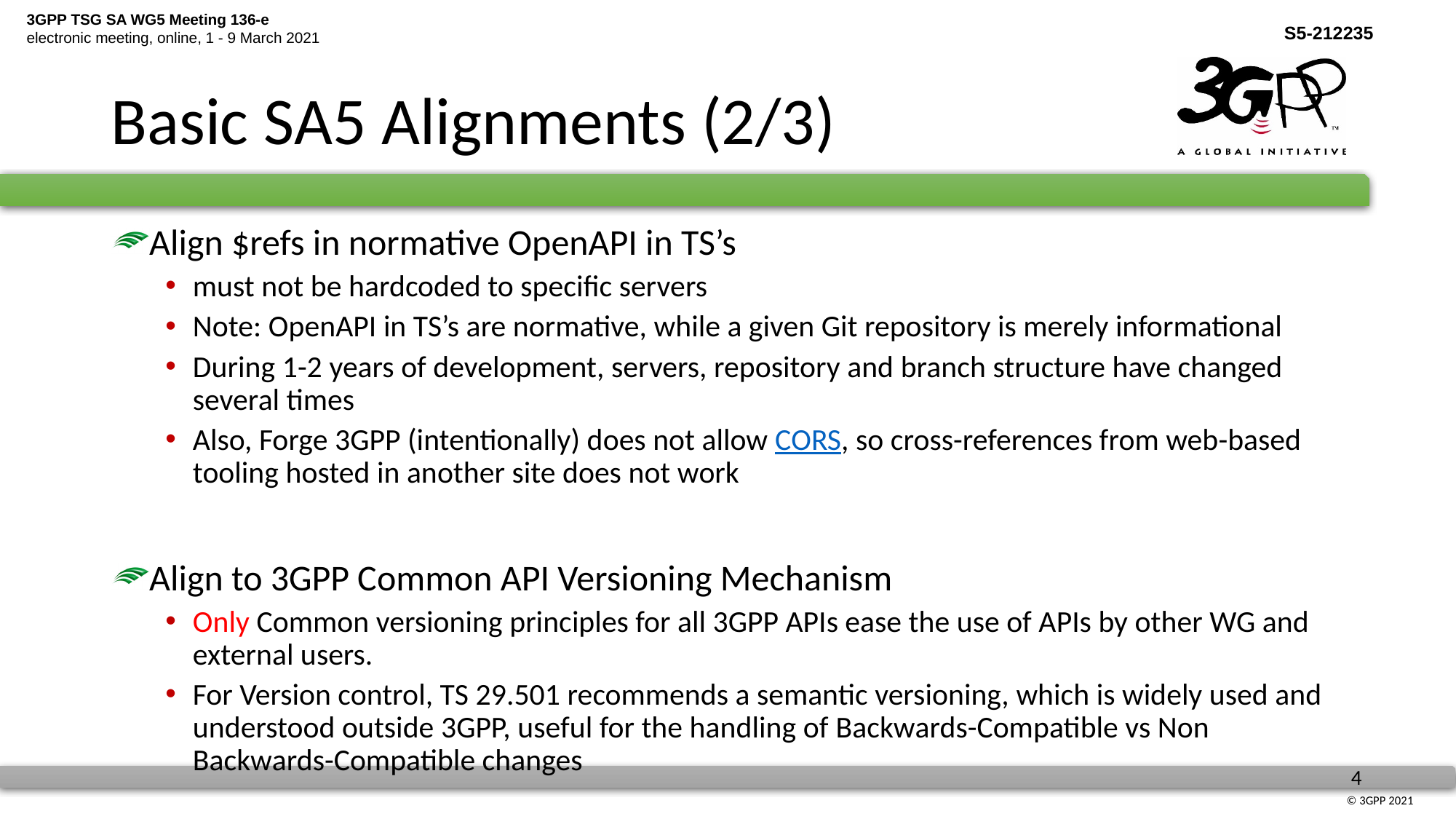

# Basic SA5 Alignments (2/3)
Align $refs in normative OpenAPI in TS’s
must not be hardcoded to specific servers
Note: OpenAPI in TS’s are normative, while a given Git repository is merely informational
During 1-2 years of development, servers, repository and branch structure have changed several times
Also, Forge 3GPP (intentionally) does not allow CORS, so cross-references from web-based tooling hosted in another site does not work

Align to 3GPP Common API Versioning Mechanism
Only Common versioning principles for all 3GPP APIs ease the use of APIs by other WG and external users.
For Version control, TS 29.501 recommends a semantic versioning, which is widely used and understood outside 3GPP, useful for the handling of Backwards-Compatible vs Non Backwards-Compatible changes